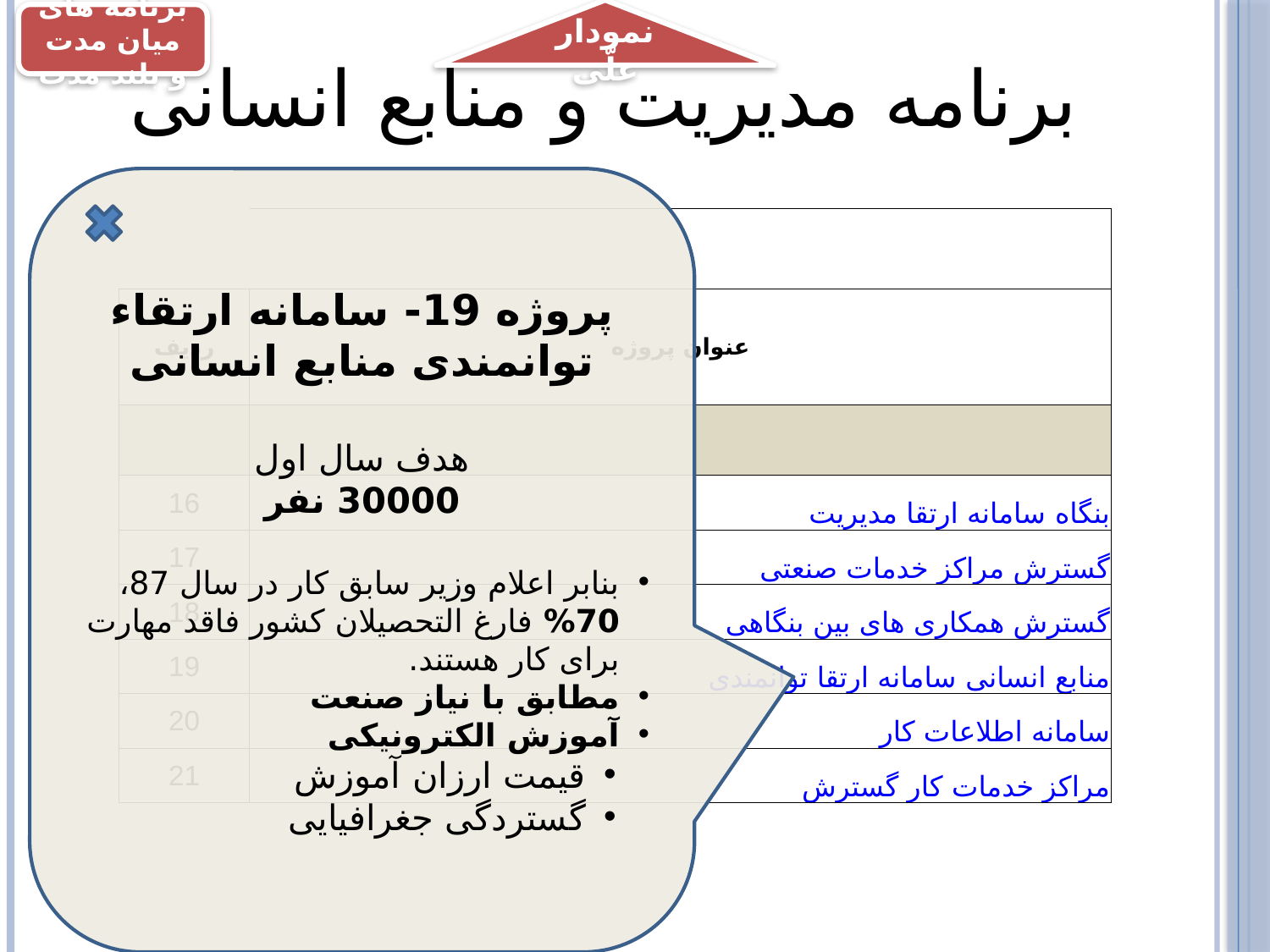

نمودار علّی
برنامه های میان مدت و بلند مدت
# برنامه مدیریت و منابع انسانی
پروژه 19- سامانه ارتقاء توانمندی منابع انسانی

هدف سال اول
30000 نفر

بنابر اعلام وزیر سابق کار در سال 87،  70% فارغ التحصیلان کشور فاقد مهارت برای کار هستند.
مطابق با نیاز صنعت
آموزش الکترونیکی
قیمت ارزان آموزش
گستردگی جغرافیایی

|  |  |
| --- | --- |
| ردیف | عنوان پروژه |
|  |  |
| 16 | سامانه ارتقا مدیریت بنگاه |
| 17 | گسترش مراکز خدمات صنعتی |
| 18 | گسترش همکاری های بین بنگاهی |
| 19 | سامانه ارتقا توانمندی منابع انسانی |
| 20 | سامانه اطلاعات کار |
| 21 | گسترش مراکز خدمات کار |